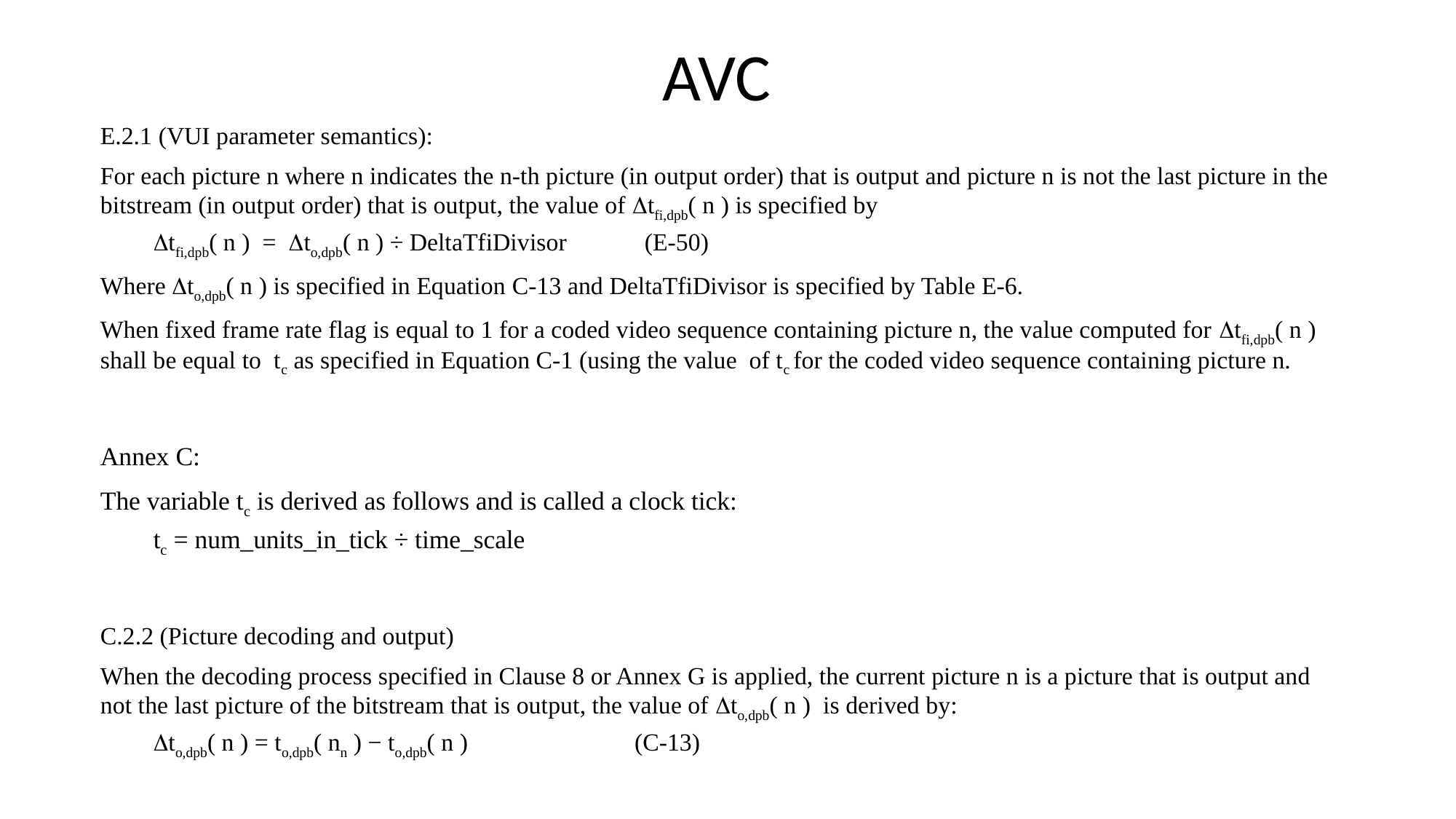

# AVC
E.2.1 (VUI parameter semantics):
For each picture n where n indicates the n-th picture (in output order) that is output and picture n is not the last picture in the bitstream (in output order) that is output, the value of Δtfi,dpb( n ) is specified by
Δtfi,dpb( n )  =  Δto,dpb( n ) ÷ DeltaTfiDivisor	(E-50)
Where Δto,dpb( n ) is specified in Equation C-13 and DeltaTfiDivisor is specified by Table E-6.
When fixed frame rate flag is equal to 1 for a coded video sequence containing picture n, the value computed for Δtfi,dpb( n ) shall be equal to  tc as specified in Equation C-1 (using the value  of tc for the coded video sequence containing picture n.

Annex C:
The variable tc is derived as follows and is called a clock tick:
tc = num_units_in_tick ÷ time_scale

C.2.2 (Picture decoding and output)
When the decoding process specified in Clause 8 or Annex G is applied, the current picture n is a picture that is output and not the last picture of the bitstream that is output, the value of Δto,dpb( n )  is derived by:
Δto,dpb( n ) = to,dpb( nn ) − to,dpb( n )                           (C-13)